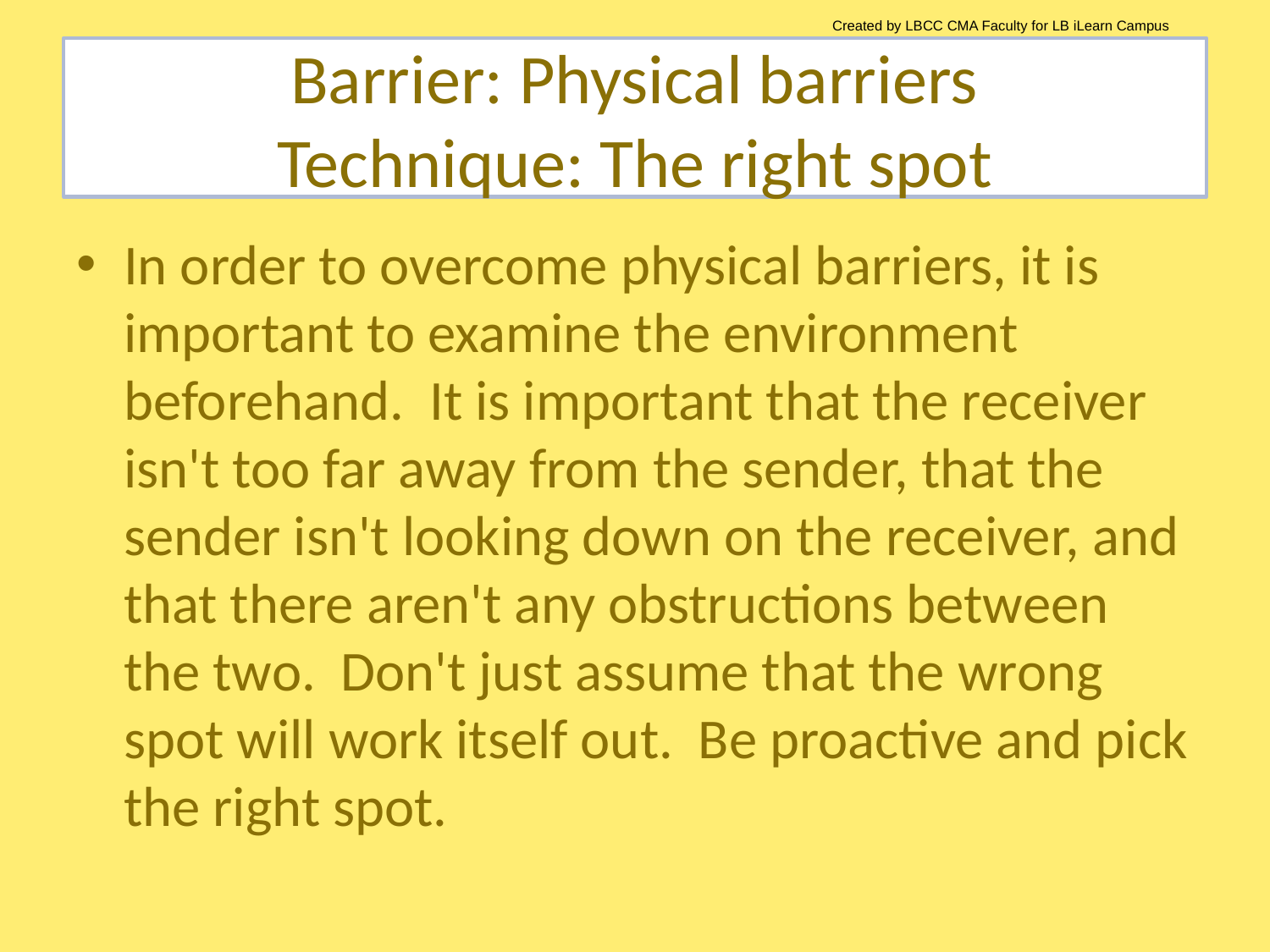

Created by LBCC CMA Faculty for LB iLearn Campus
# Barrier: Physical barriers Technique: The right spot
In order to overcome physical barriers, it is important to examine the environment beforehand.  It is important that the receiver isn't too far away from the sender, that the sender isn't looking down on the receiver, and that there aren't any obstructions between the two.  Don't just assume that the wrong spot will work itself out.  Be proactive and pick the right spot.